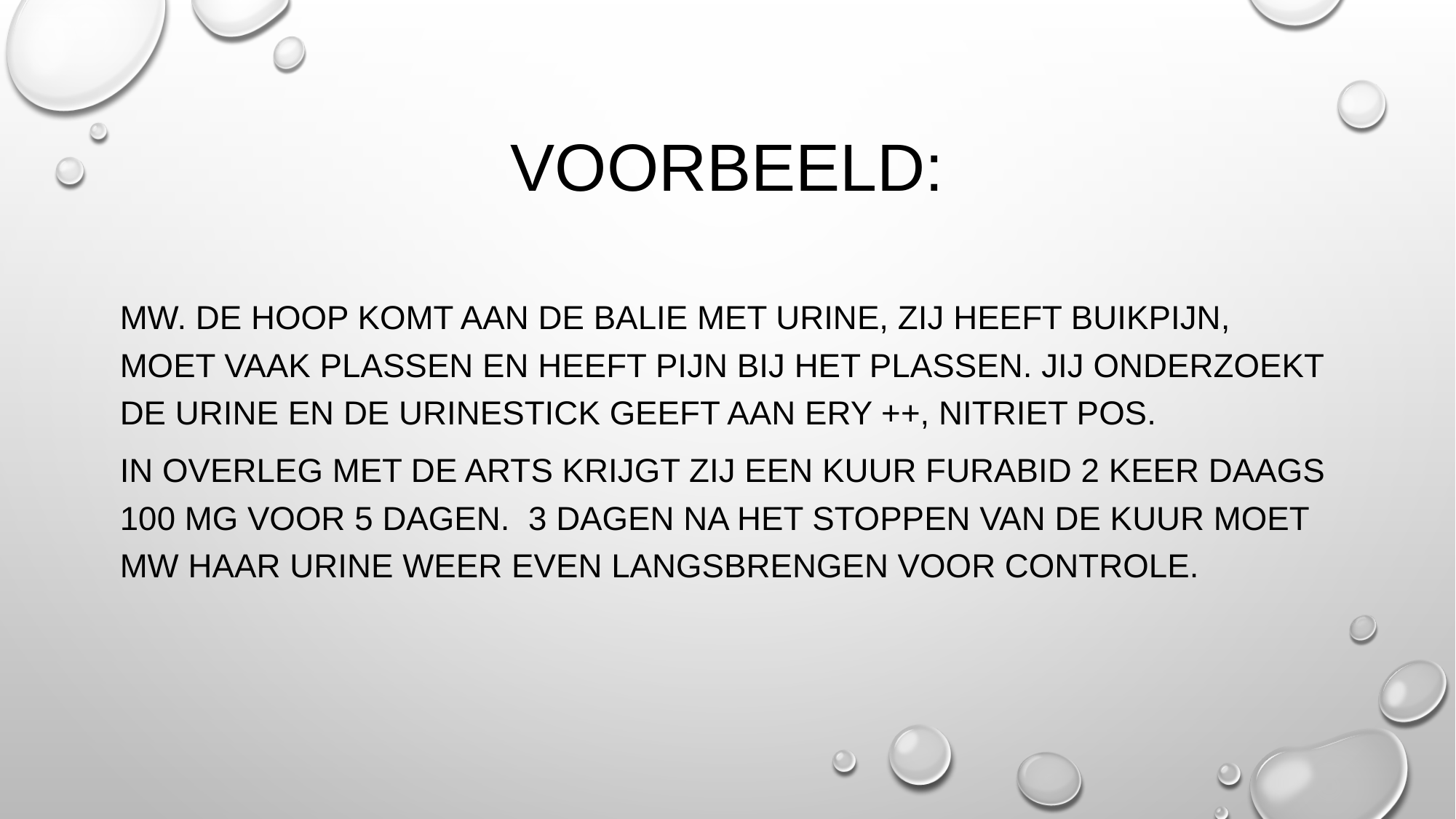

# Voorbeeld:
Mw. de Hoop komt aan de balie met urine, zij heeft buikpijn, moet vaak plassen en heeft pijn bij het plassen. Jij onderzoekt de urine en de urinestick geeft aan Ery ++, nitriet pos.
In overleg met de arts krijgt zij een kuur Furabid 2 keer daags 100 mg voor 5 dagen.  3 dagen na het stoppen van de kuur moet mw haar urine weer even langsbrengen voor controle.